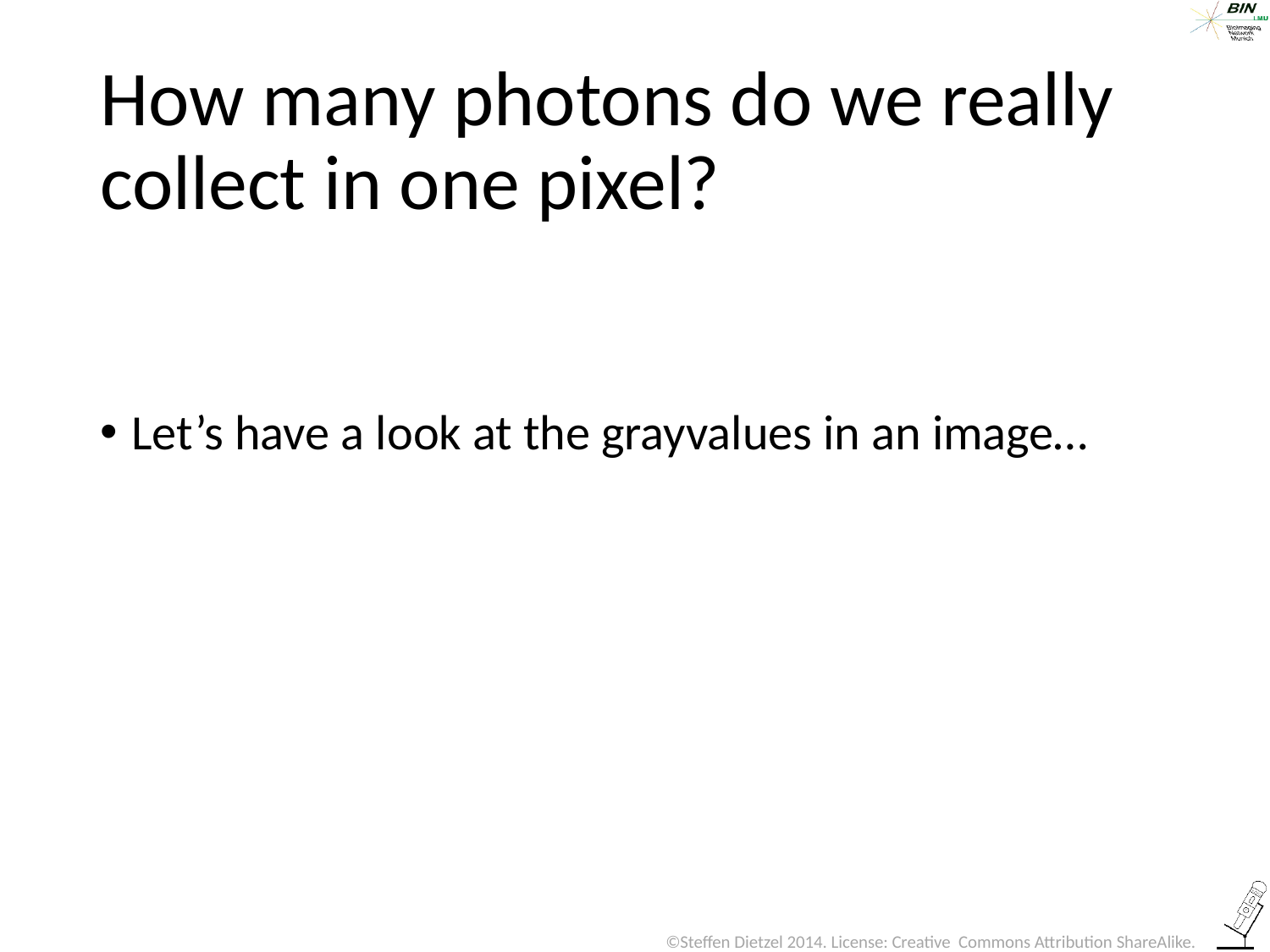

# How many photons do we really collect in one pixel?

Let’s have a look at the grayvalues in an image…